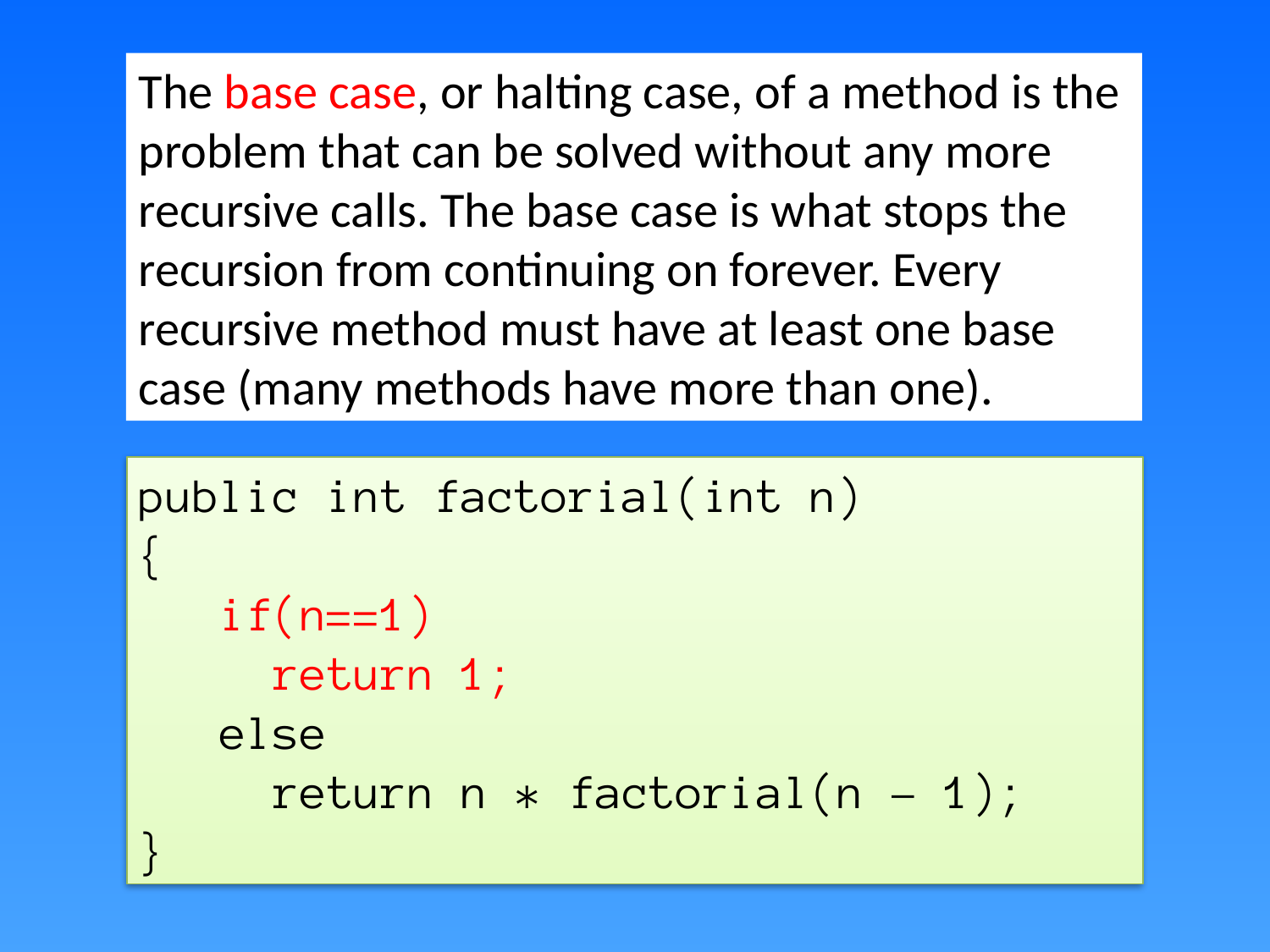

The base case, or halting case, of a method is the problem that can be solved without any more recursive calls. The base case is what stops the recursion from continuing on forever. Every recursive method must have at least one base case (many methods have more than one).
public int factorial(int n)
{
   if(n==1)
     return 1;
   else
     return n * factorial(n – 1);
}